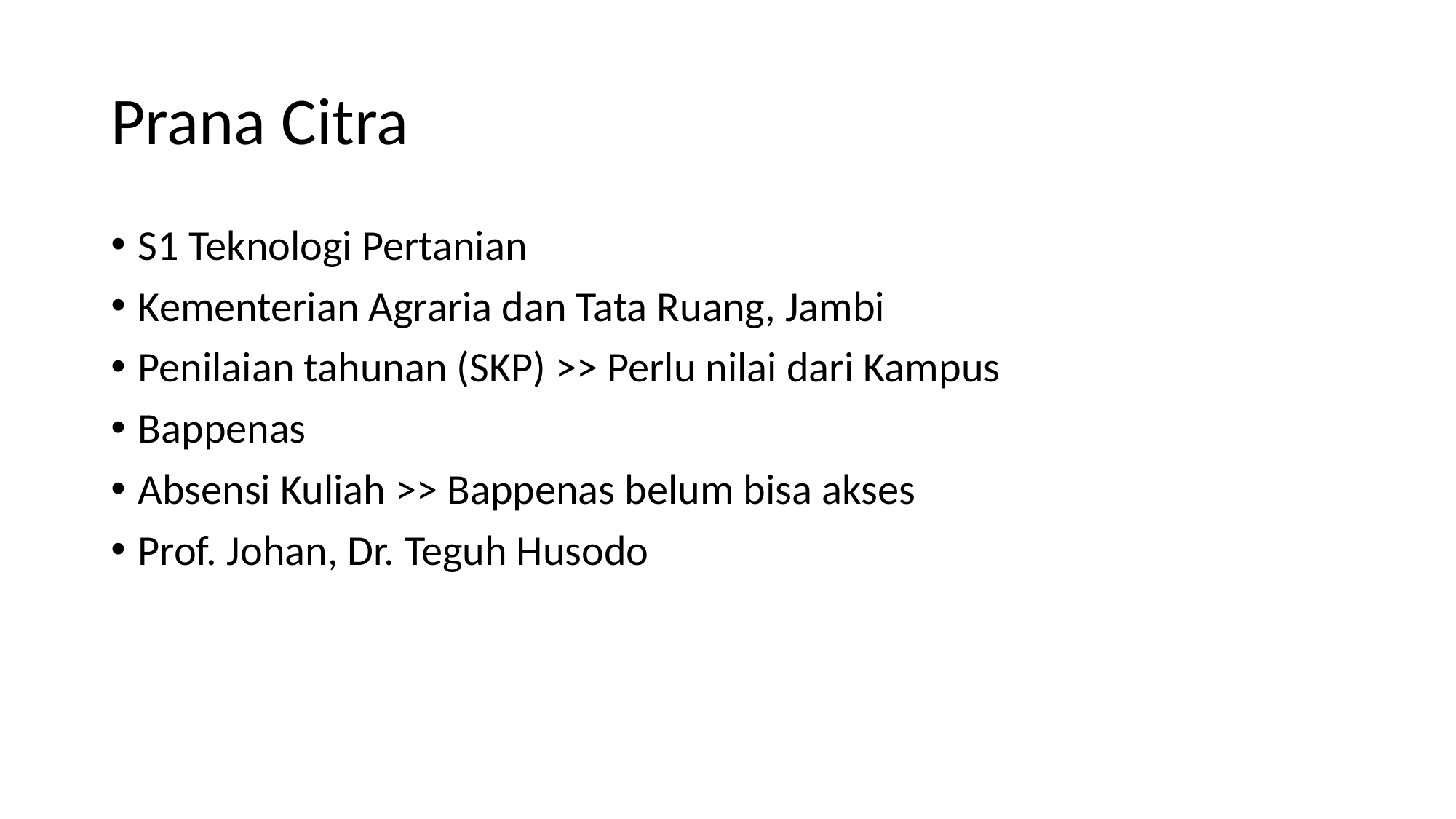

# Prana Citra
S1 Teknologi Pertanian
Kementerian Agraria dan Tata Ruang, Jambi
Penilaian tahunan (SKP) >> Perlu nilai dari Kampus
Bappenas
Absensi Kuliah >> Bappenas belum bisa akses
Prof. Johan, Dr. Teguh Husodo